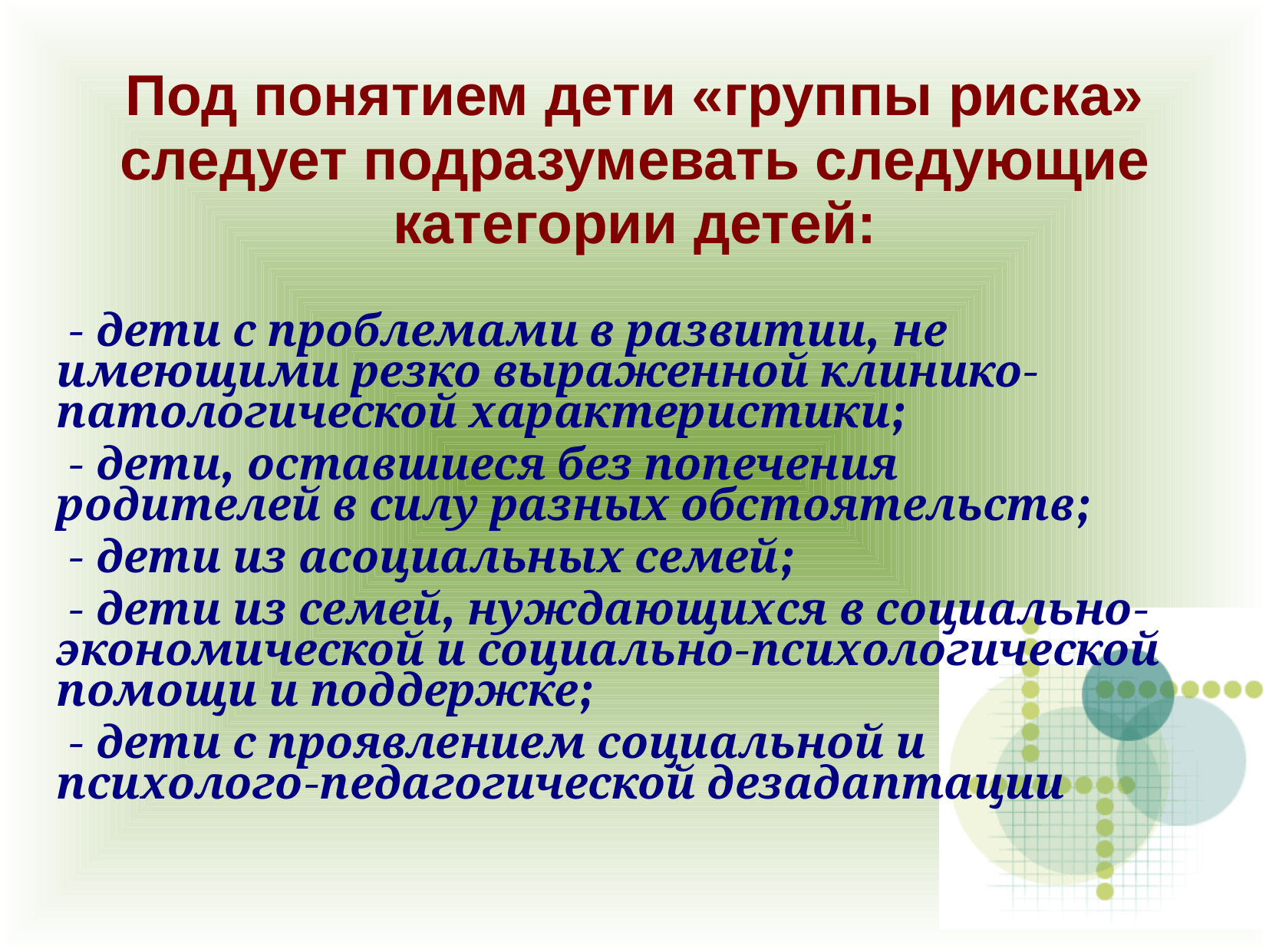

# Под понятием дети «группы риска» следует подразумевать следующие категории детей:
 - дети с проблемами в развитии, не имеющими резко выраженной клинико-патологической характеристики;
 - дети, оставшиеся без попечения родителей в силу разных обстоятельств;
 - дети из асоциальных семей;
 - дети из семей, нуждающихся в социально-экономической и социально-психологической помощи и поддержке;
 - дети с проявлением социальной и психолого-педагогической дезадаптации